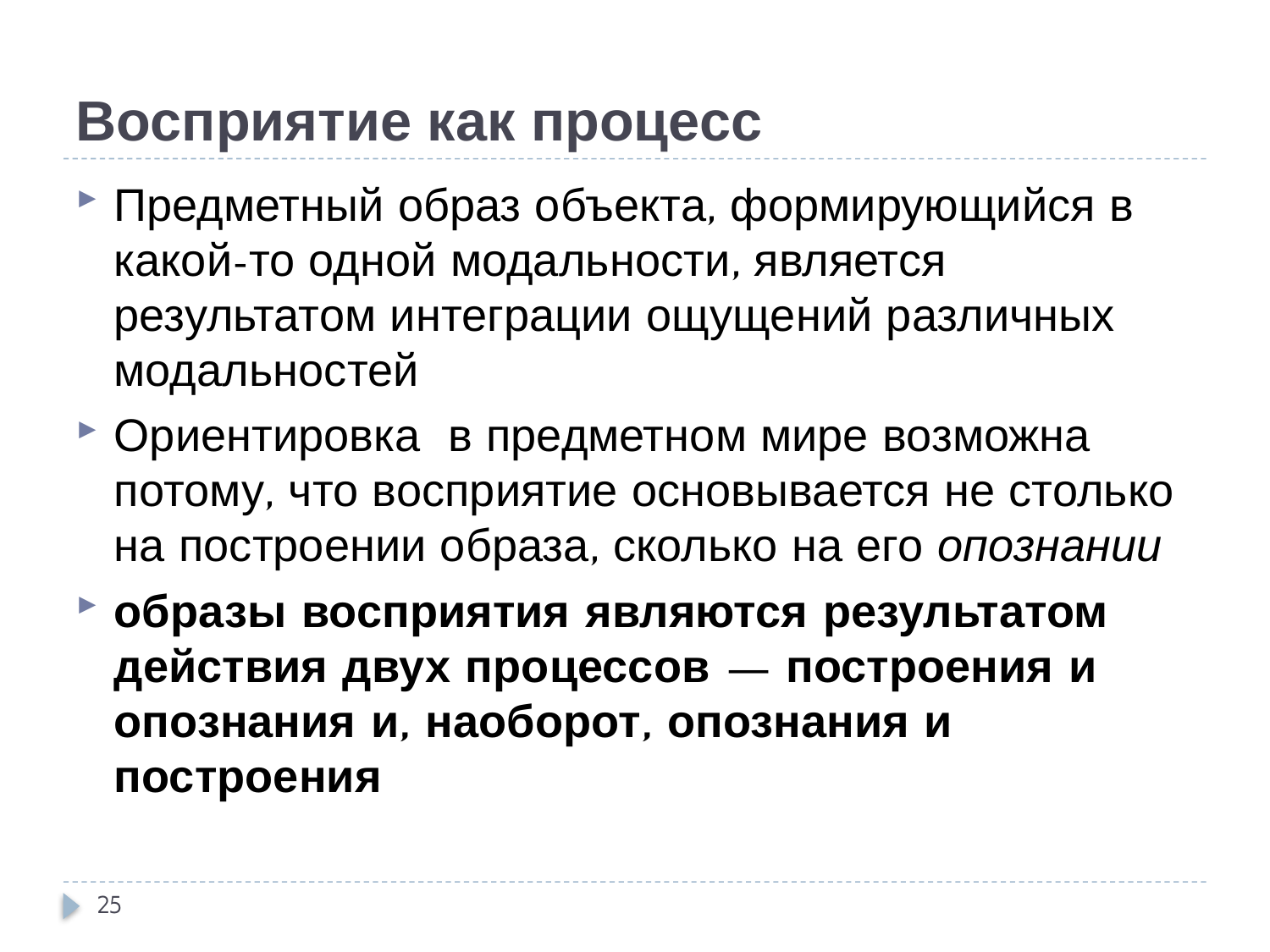

# Восприятие как процесс
Предметный образ объекта, формирующийся в какой-то одной модальности, является результатом интеграции ощущений различных модальностей
Ориентировка  в предметном мире возможна потому, что восприятие основывается не столько на построении образа, сколько на его опознании
образы восприятия являются результатом действия двух процессов — построения и опознания и, наоборот, опознания и построения
25